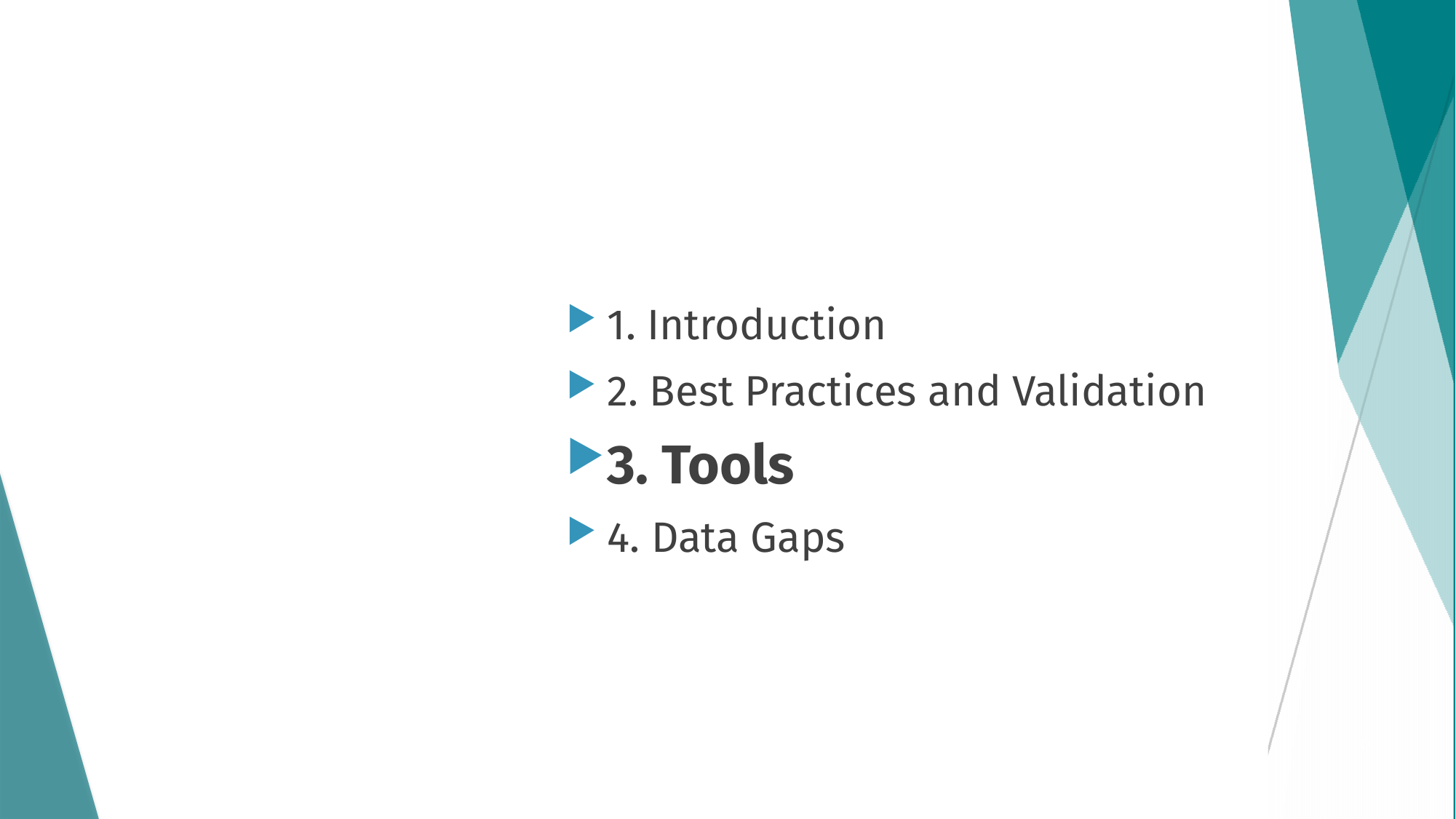

# Section 3: Tools
1. Introduction
2. Best Practices and Validation
3. Tools
4. Data Gaps
37